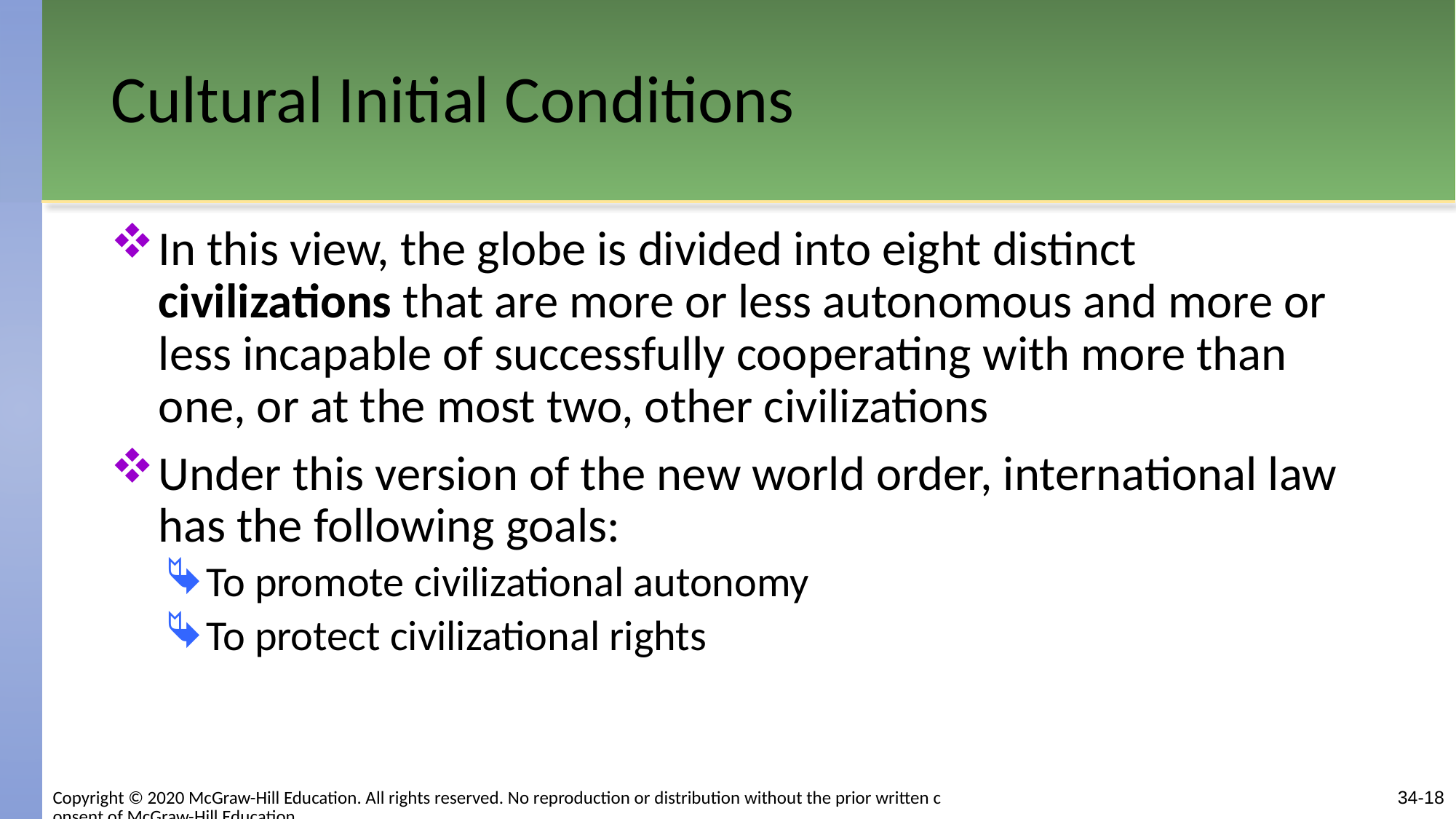

# Cultural Initial Conditions
In this view, the globe is divided into eight distinct civilizations that are more or less autonomous and more or less incapable of successfully cooperating with more than one, or at the most two, other civilizations
Under this version of the new world order, international law has the following goals:
To promote civilizational autonomy
To protect civilizational rights
Copyright © 2020 McGraw-Hill Education. All rights reserved. No reproduction or distribution without the prior written consent of McGraw-Hill Education.
34-18